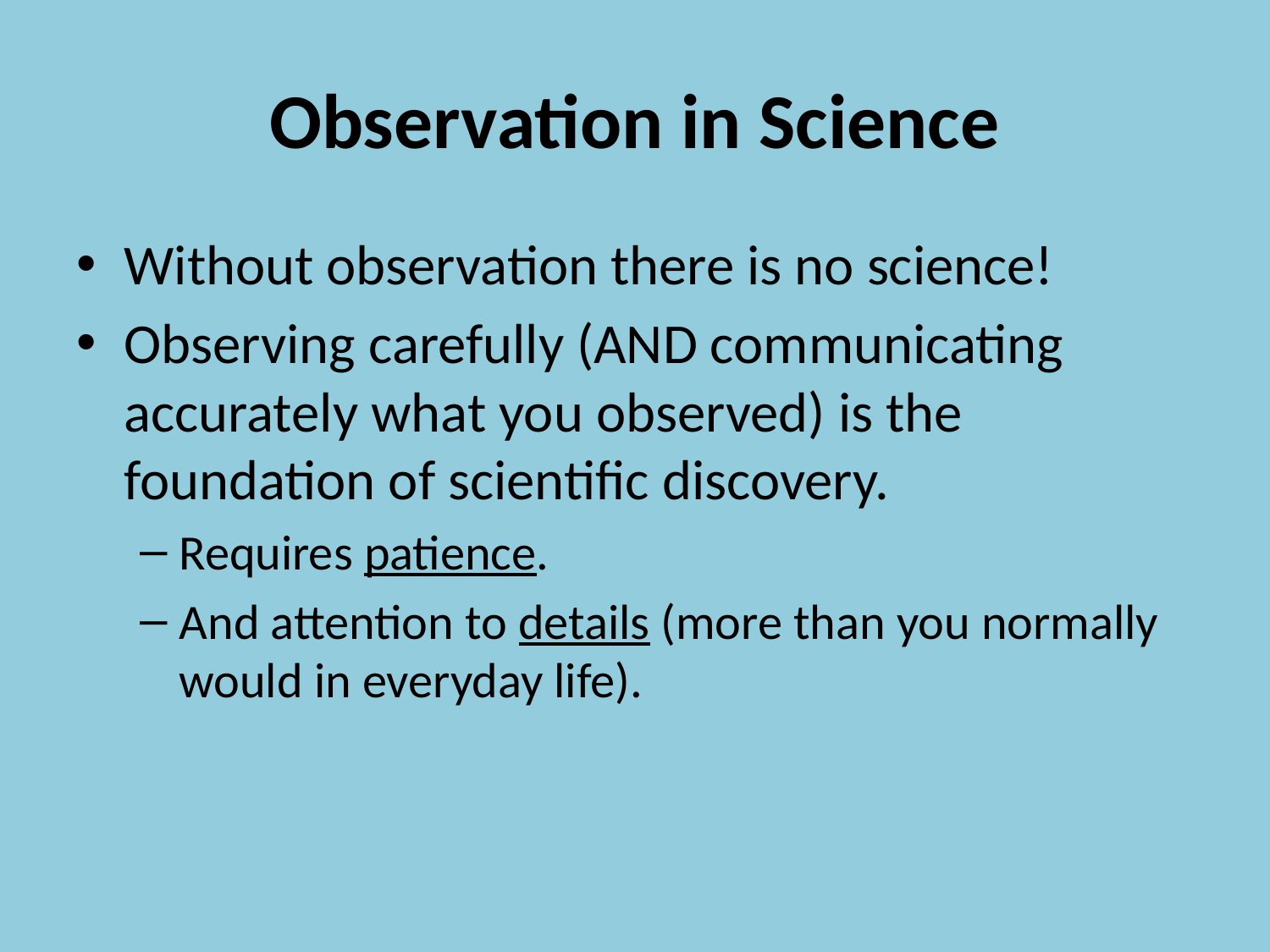

# Observation in Science
Without observation there is no science!
Observing carefully (AND communicating accurately what you observed) is the foundation of scientific discovery.
Requires patience.
And attention to details (more than you normally would in everyday life).